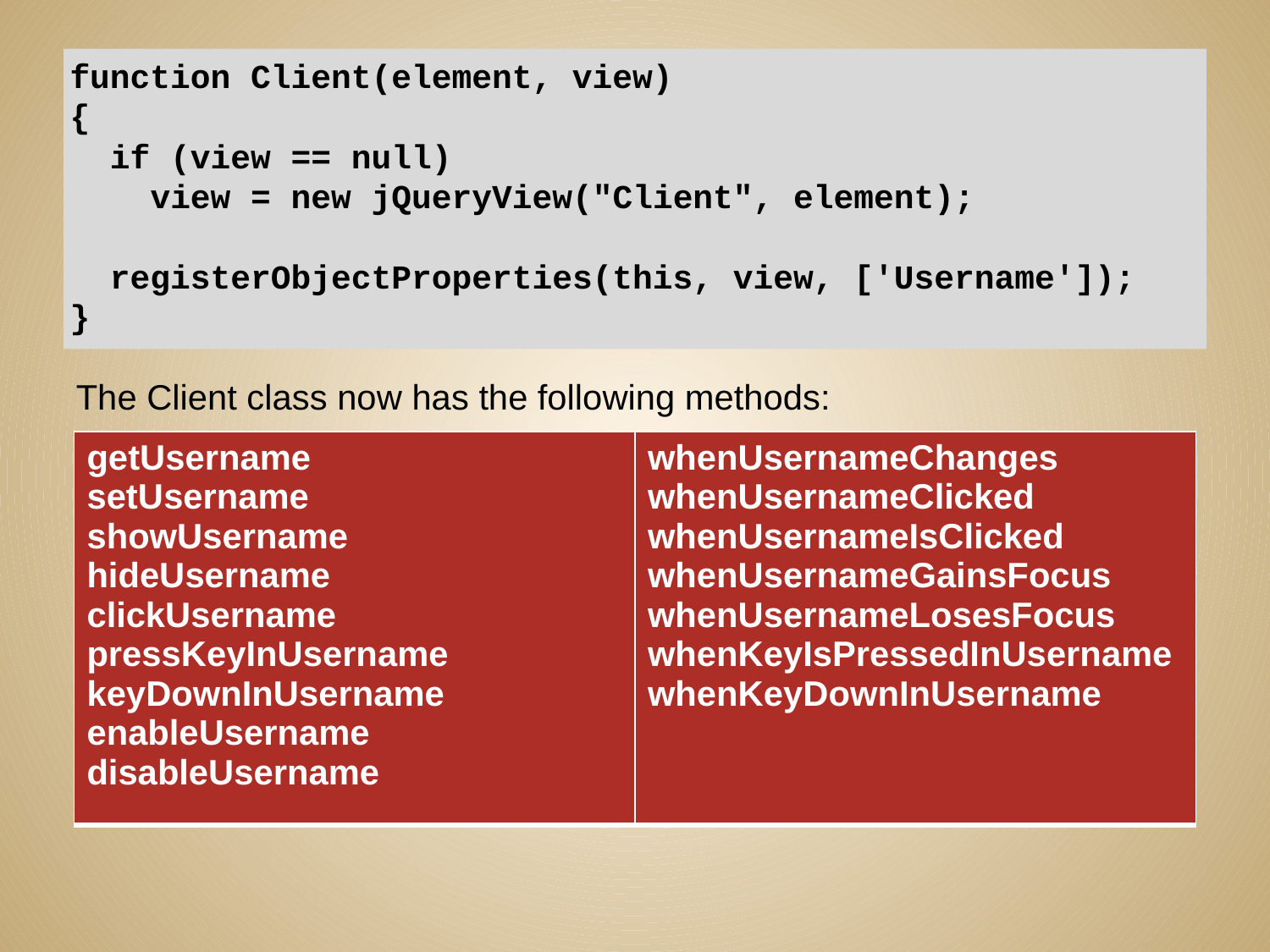

function Client(element, view)
{
  if (view == null)
    view = new jQueryView("Client", element);

  registerObjectProperties(this, view, ['Username']);
}

The Client class now has the following methods:
| getUsername setUsername showUsername hideUsername clickUsername pressKeyInUsername keyDownInUsername enableUsername disableUsername | whenUsernameChanges whenUsernameClicked whenUsernameIsClicked whenUsernameGainsFocus whenUsernameLosesFocus whenKeyIsPressedInUsername whenKeyDownInUsername |
| --- | --- |